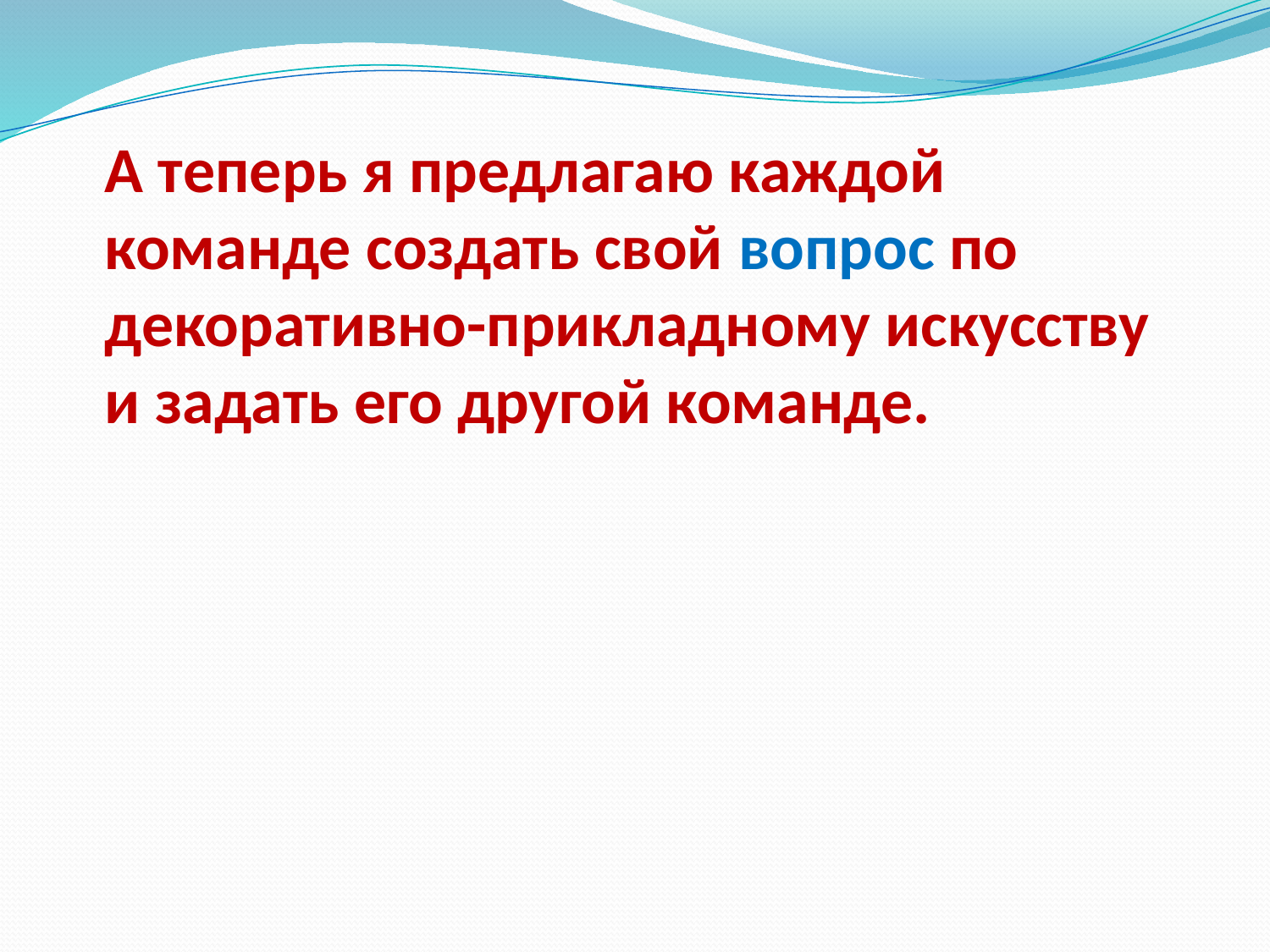

# А теперь я предлагаю каждой команде создать свой вопрос по декоративно-прикладному искусству и задать его другой команде.